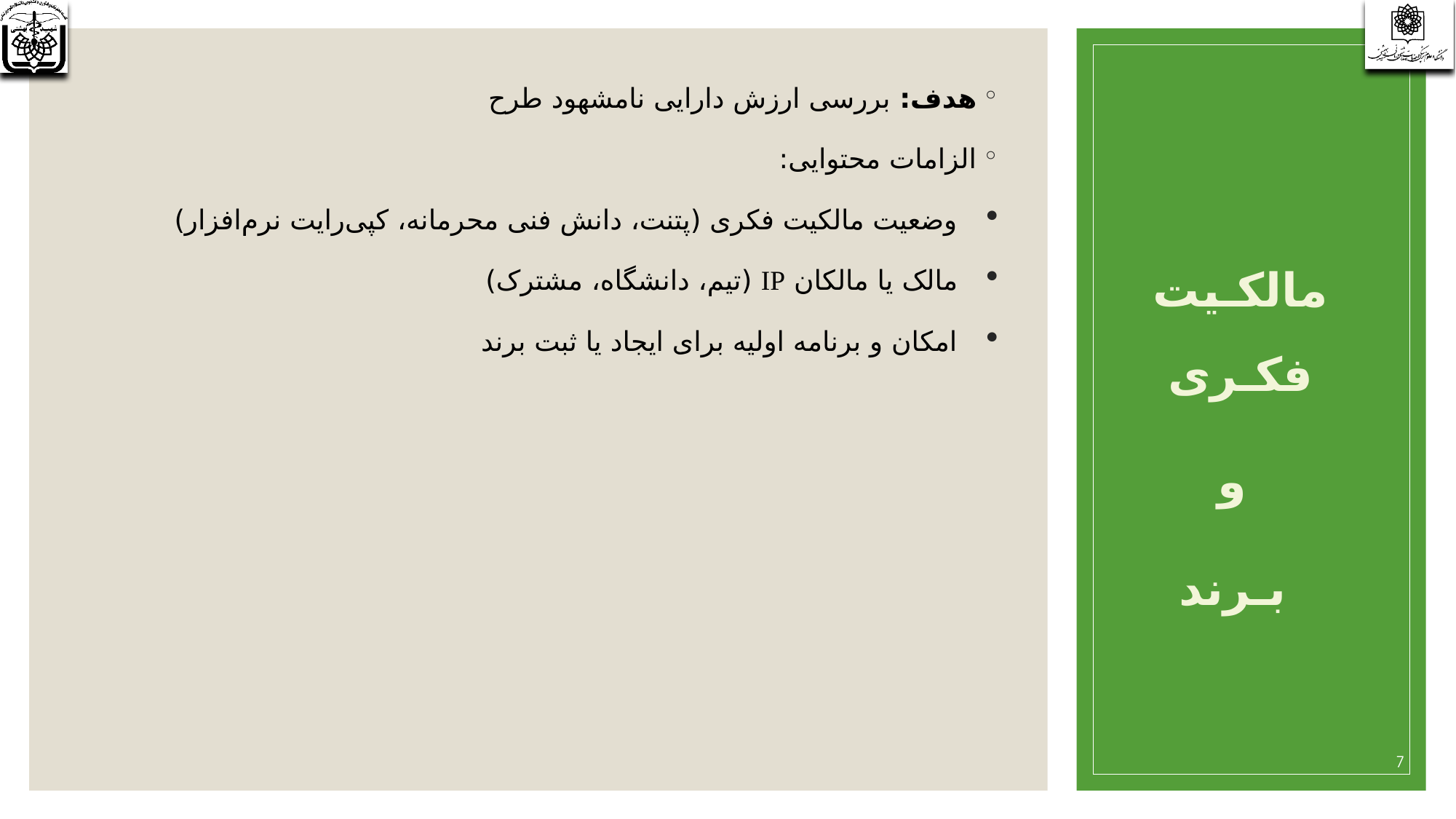

هدف: بررسی ارزش دارایی نامشهود طرح
الزامات محتوایی:
وضعیت مالکیت فکری (پتنت، دانش فنی محرمانه، کپی‌رایت نرم‌افزار)
مالک یا مالکان IP (تیم، دانشگاه، مشترک)
امکان و برنامه اولیه برای ایجاد یا ثبت برند
مالکـیت فکـری
 و
 بـرند
7